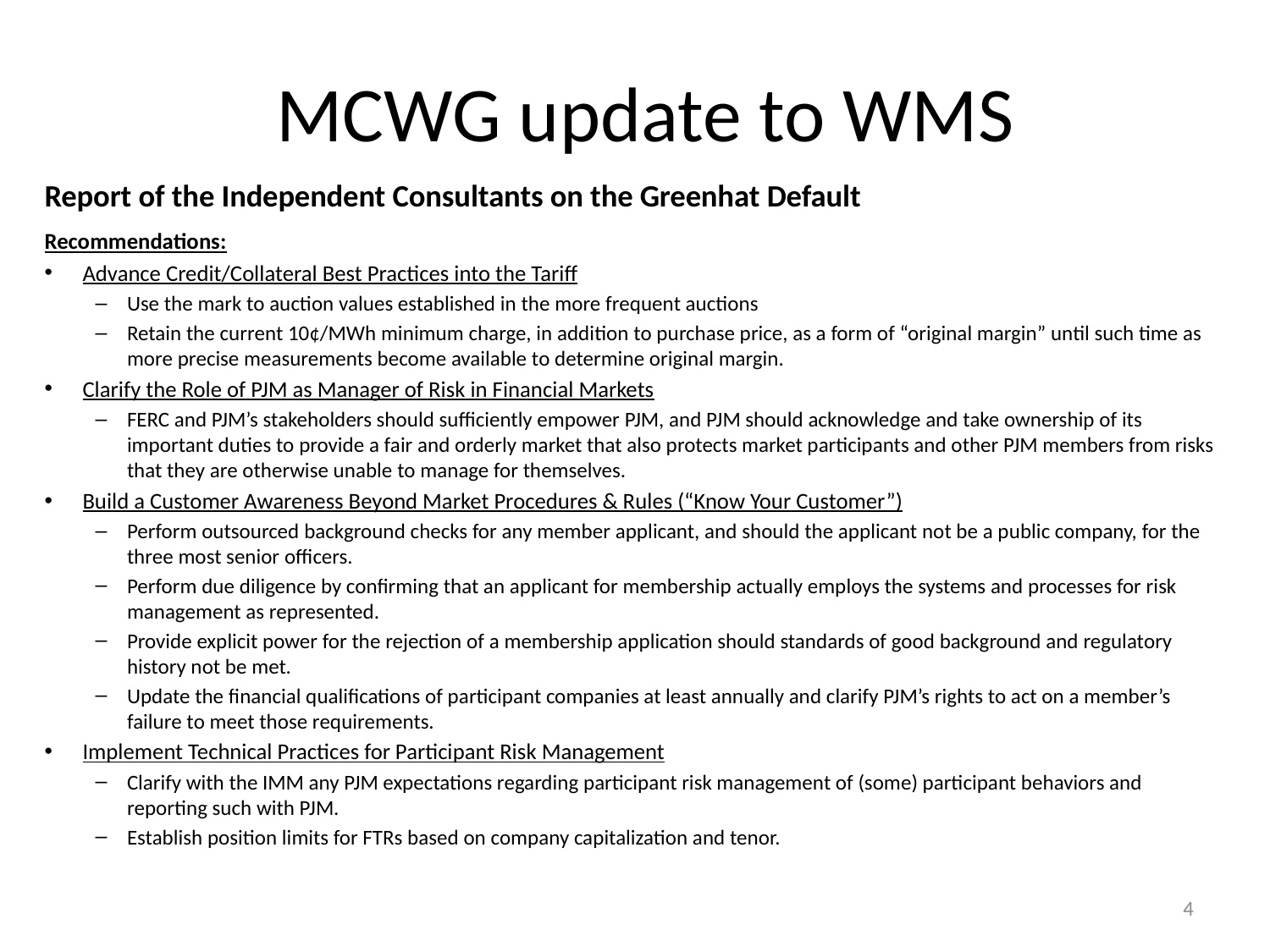

# MCWG update to WMS
Report of the Independent Consultants on the Greenhat Default

Recommendations:
Advance Credit/Collateral Best Practices into the Tariff
Use the mark to auction values established in the more frequent auctions
Retain the current 10¢/MWh minimum charge, in addition to purchase price, as a form of “original margin” until such time as more precise measurements become available to determine original margin.
Clarify the Role of PJM as Manager of Risk in Financial Markets
FERC and PJM’s stakeholders should sufficiently empower PJM, and PJM should acknowledge and take ownership of its important duties to provide a fair and orderly market that also protects market participants and other PJM members from risks that they are otherwise unable to manage for themselves.
Build a Customer Awareness Beyond Market Procedures & Rules (“Know Your Customer”)
Perform outsourced background checks for any member applicant, and should the applicant not be a public company, for the three most senior officers.
Perform due diligence by confirming that an applicant for membership actually employs the systems and processes for risk management as represented.
Provide explicit power for the rejection of a membership application should standards of good background and regulatory history not be met.
Update the financial qualifications of participant companies at least annually and clarify PJM’s rights to act on a member’s failure to meet those requirements.
Implement Technical Practices for Participant Risk Management
Clarify with the IMM any PJM expectations regarding participant risk management of (some) participant behaviors and reporting such with PJM.
Establish position limits for FTRs based on company capitalization and tenor.
4